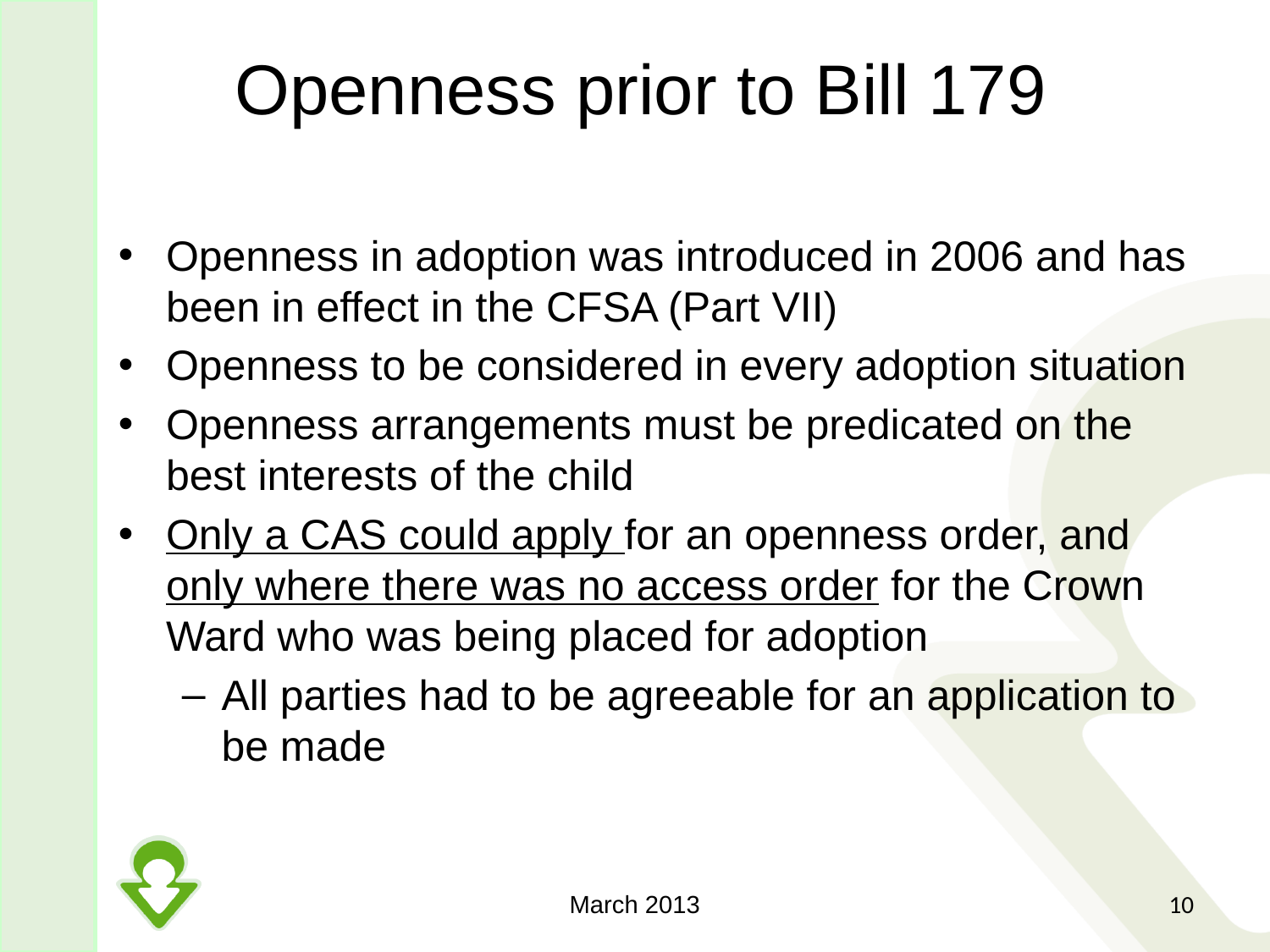

# Openness prior to Bill 179
Openness in adoption was introduced in 2006 and has been in effect in the CFSA (Part VII)
Openness to be considered in every adoption situation
Openness arrangements must be predicated on the best interests of the child
Only a CAS could apply for an openness order, and only where there was no access order for the Crown Ward who was being placed for adoption
All parties had to be agreeable for an application to be made
March 2013
10